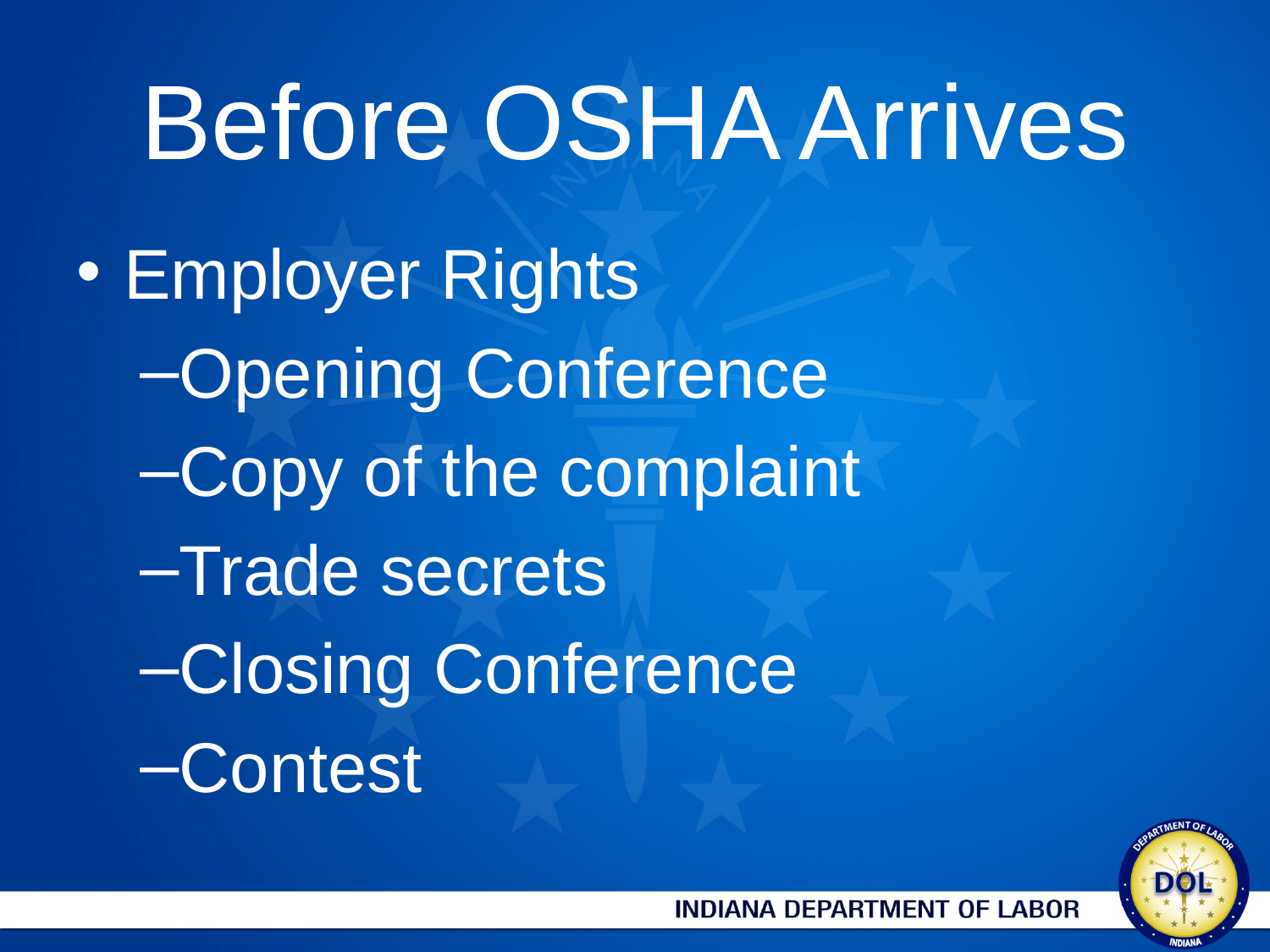

# Before OSHA Arrives
Employer Rights
Opening Conference
Copy of the complaint
Trade secrets
Closing Conference
Contest